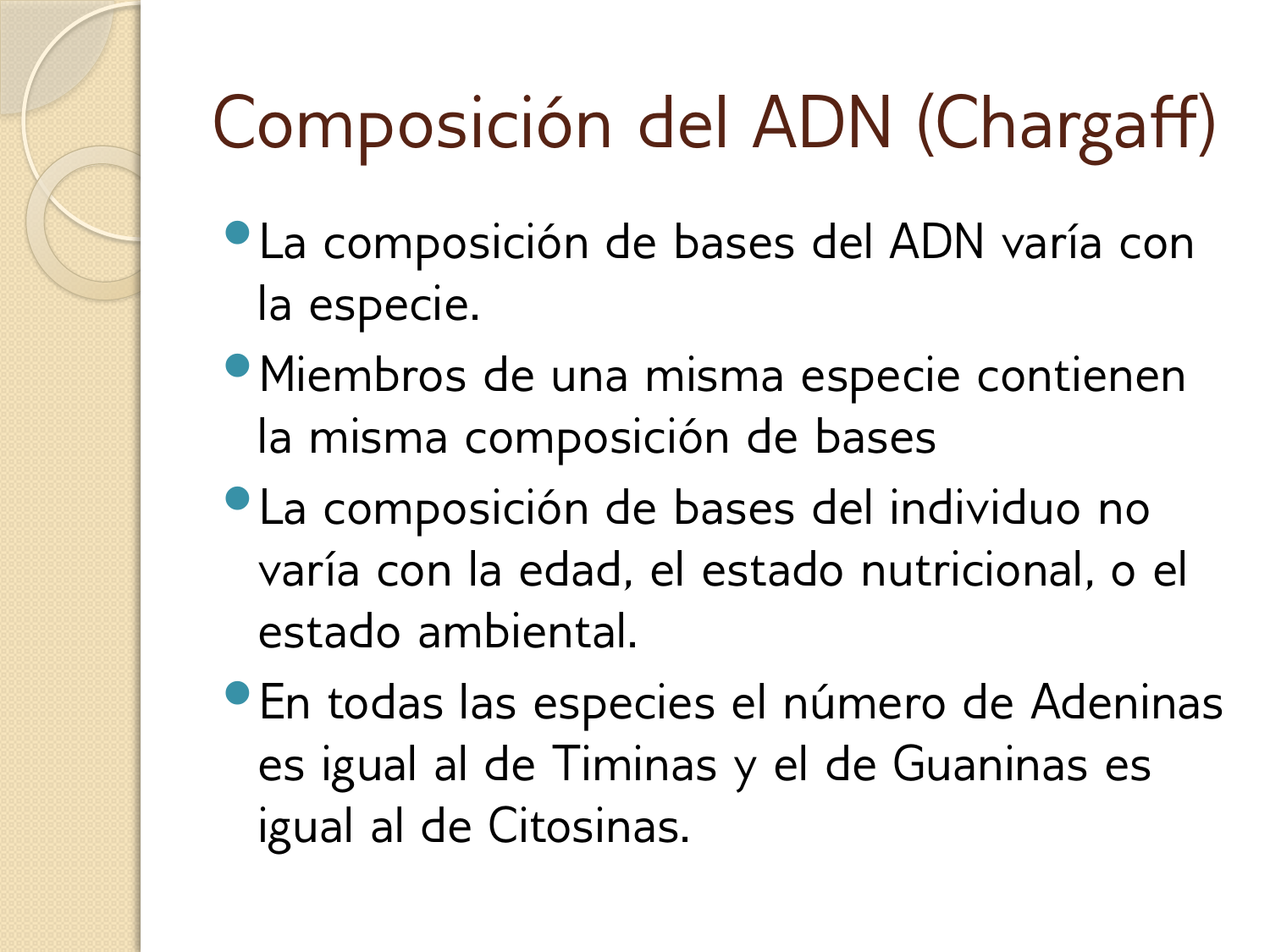

# Composición del ADN (Chargaff)
La composición de bases del ADN varía con la especie.
Miembros de una misma especie contienen la misma composición de bases
La composición de bases del individuo no varía con la edad, el estado nutricional, o el estado ambiental.
En todas las especies el número de Adeninas es igual al de Timinas y el de Guaninas es igual al de Citosinas.